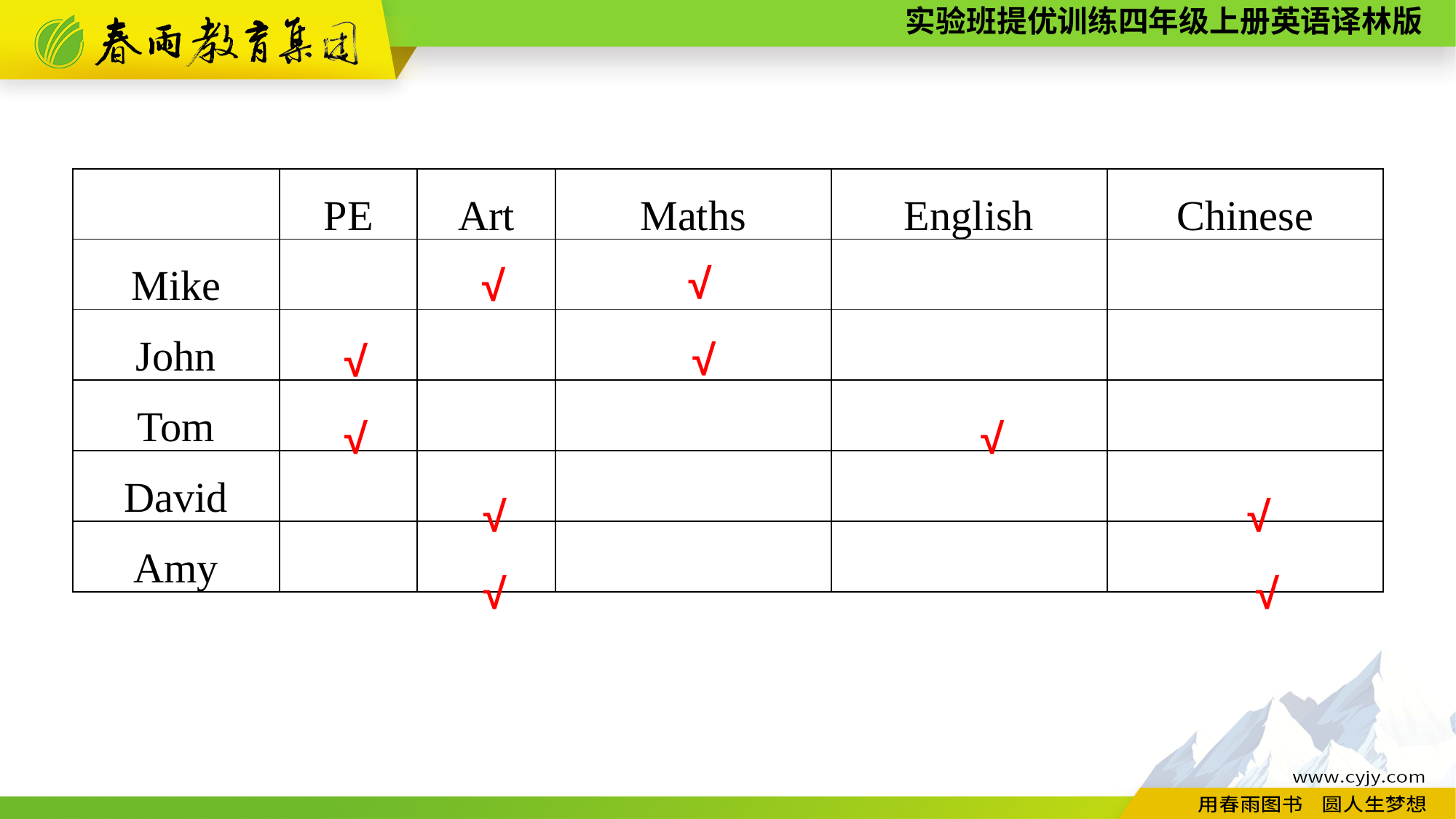

|  | PE | Art | Maths | English | Chinese |
| --- | --- | --- | --- | --- | --- |
| Mike |  |  |  |  |  |
| John |  |  |  |  |  |
| Tom |  |  |  |  |  |
| David |  |  |  |  |  |
| Amy |  |  |  |  |  |
√
√
√
√
√
√
√
√
√
√